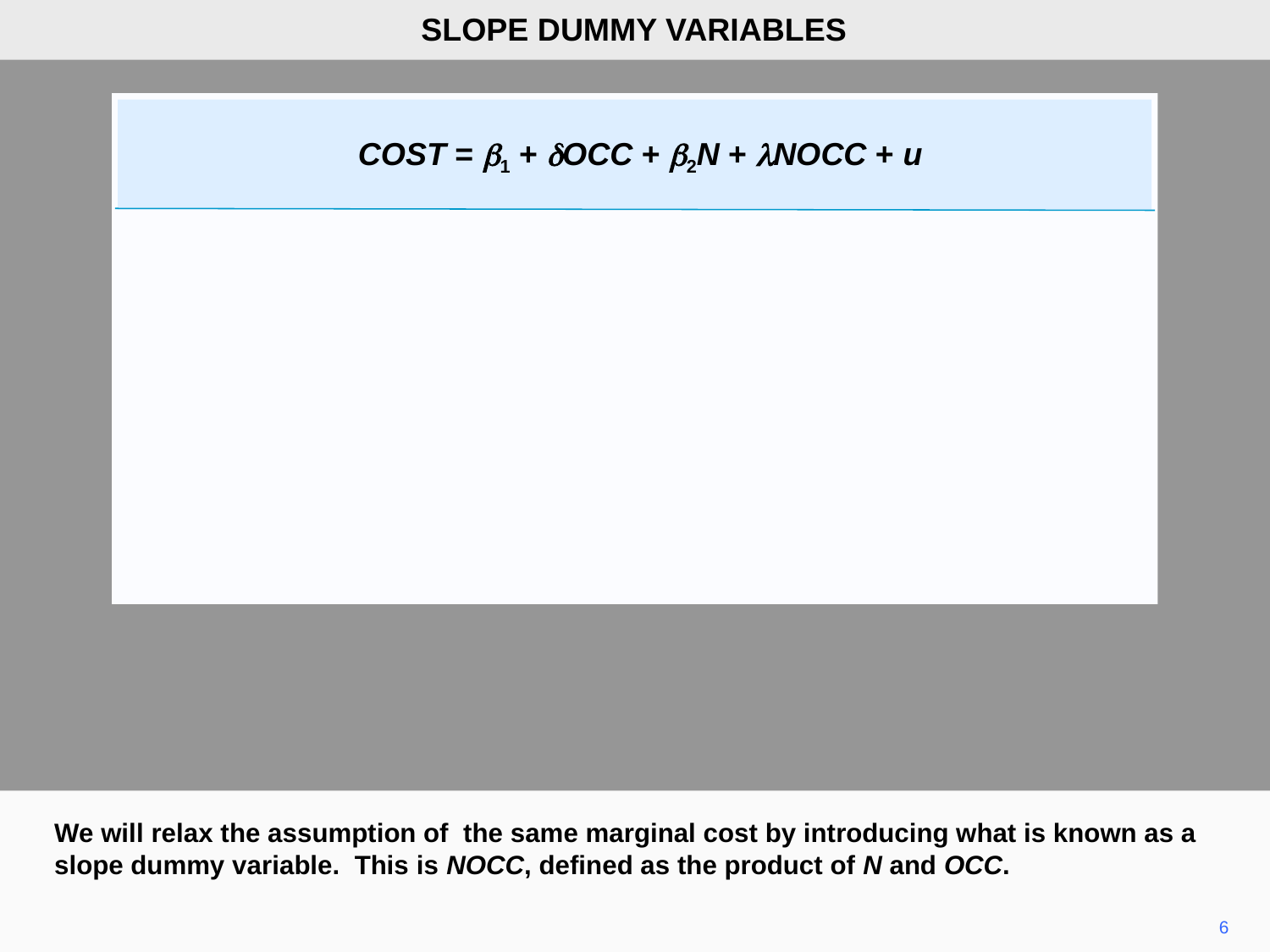

SLOPE DUMMY VARIABLES

COST = β1 + δOCC + β2N + λNOCC + u

We will relax the assumption of  the same marginal cost by introducing what is known as a slope dummy variable.  This is NOCC, defined as the product of N and OCC.
6